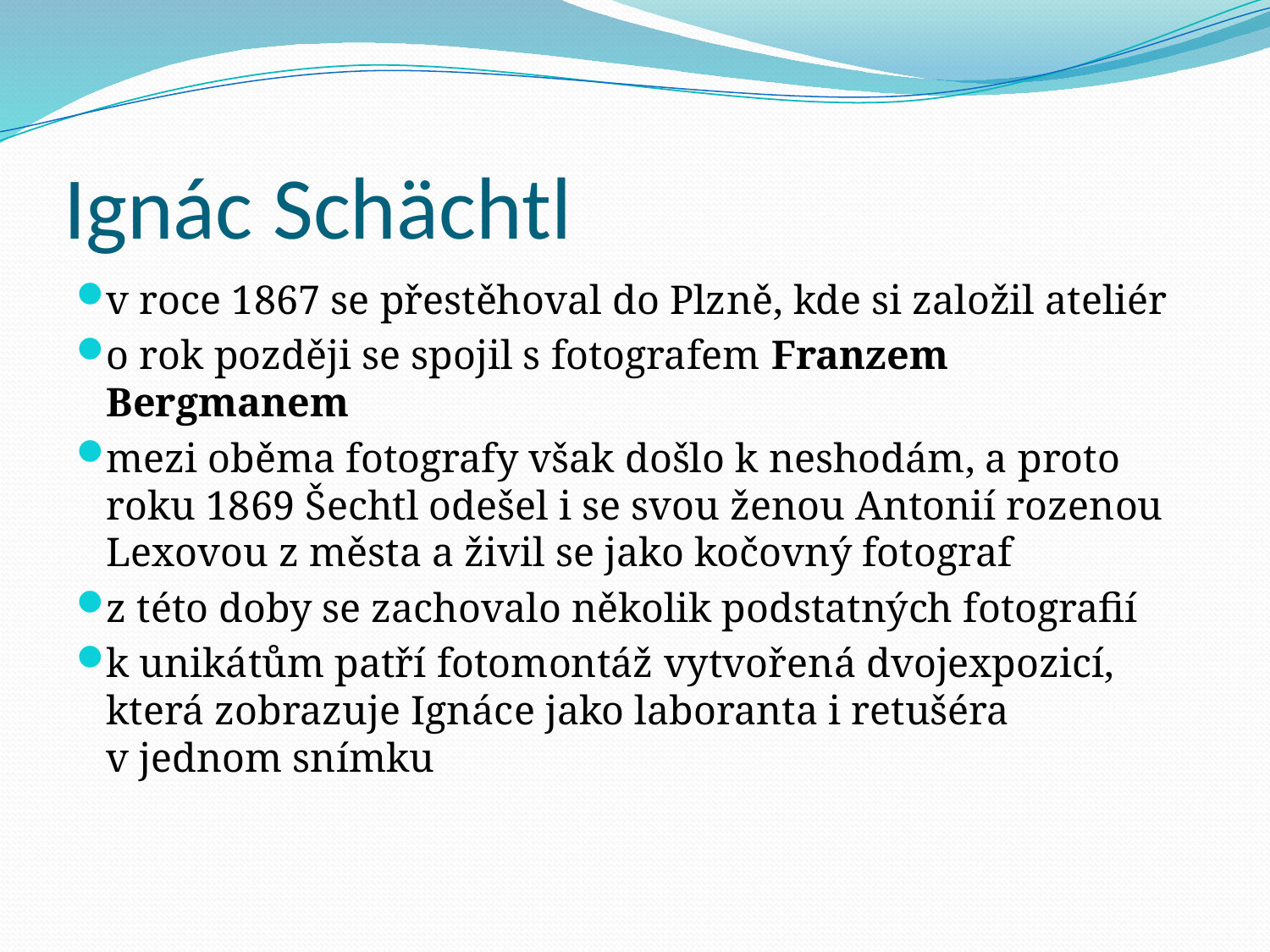

# Ignác Schächtl
v roce 1867 se přestěhoval do Plzně, kde si založil ateliér
o rok později se spojil s fotografem Franzem Bergmanem
mezi oběma fotografy však došlo k neshodám, a proto roku 1869 Šechtl odešel i se svou ženou Antonií rozenou Lexovou z města a živil se jako kočovný fotograf
z této doby se zachovalo několik podstatných fotografií
k unikátům patří fotomontáž vytvořená dvojexpozicí, která zobrazuje Ignáce jako laboranta i retušéra v jednom snímku